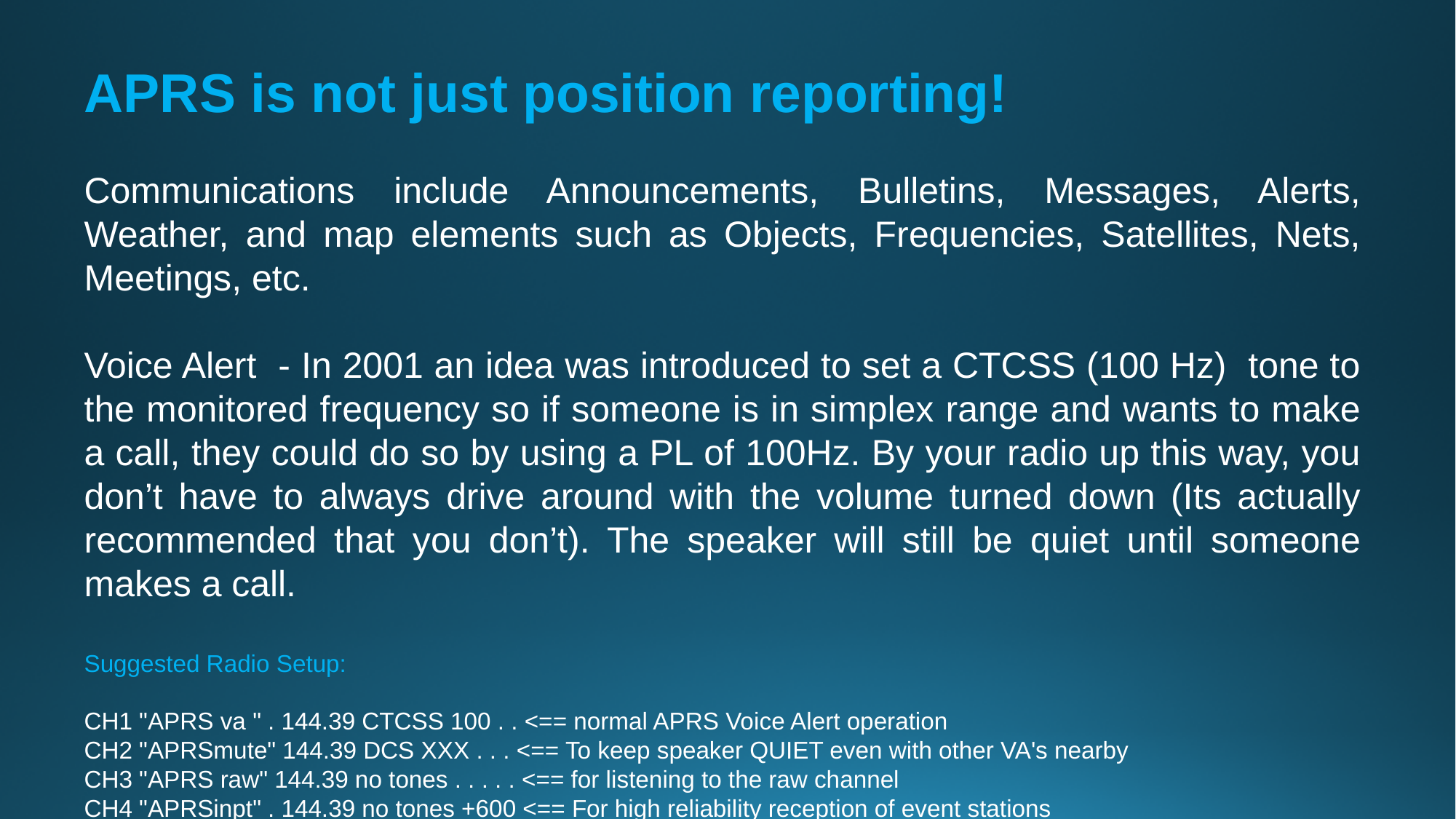

APRS is not just position reporting!

Communications include Announcements, Bulletins, Messages, Alerts, Weather, and map elements such as Objects, Frequencies, Satellites, Nets, Meetings, etc.

Voice Alert  - In 2001 an idea was introduced to set a CTCSS (100 Hz)  tone to the monitored frequency so if someone is in simplex range and wants to make a call, they could do so by using a PL of 100Hz. By your radio up this way, you don’t have to always drive around with the volume turned down (Its actually recommended that you don’t). The speaker will still be quiet until someone makes a call.

Suggested Radio Setup:

CH1 "APRS va " . 144.39 CTCSS 100 . . <== normal APRS Voice Alert operation
CH2 "APRSmute" 144.39 DCS XXX . . . <== To keep speaker QUIET even with other VA's nearby
CH3 "APRS raw" 144.39 no tones . . . . . <== for listening to the raw channel
CH4 "APRSinpt" . 144.39 no tones +600 <== For high reliability reception of event stations
CH5 "APRSdigi" . 144.99 no tones. -600 <== For Temporary WIDE1-1 digi operation